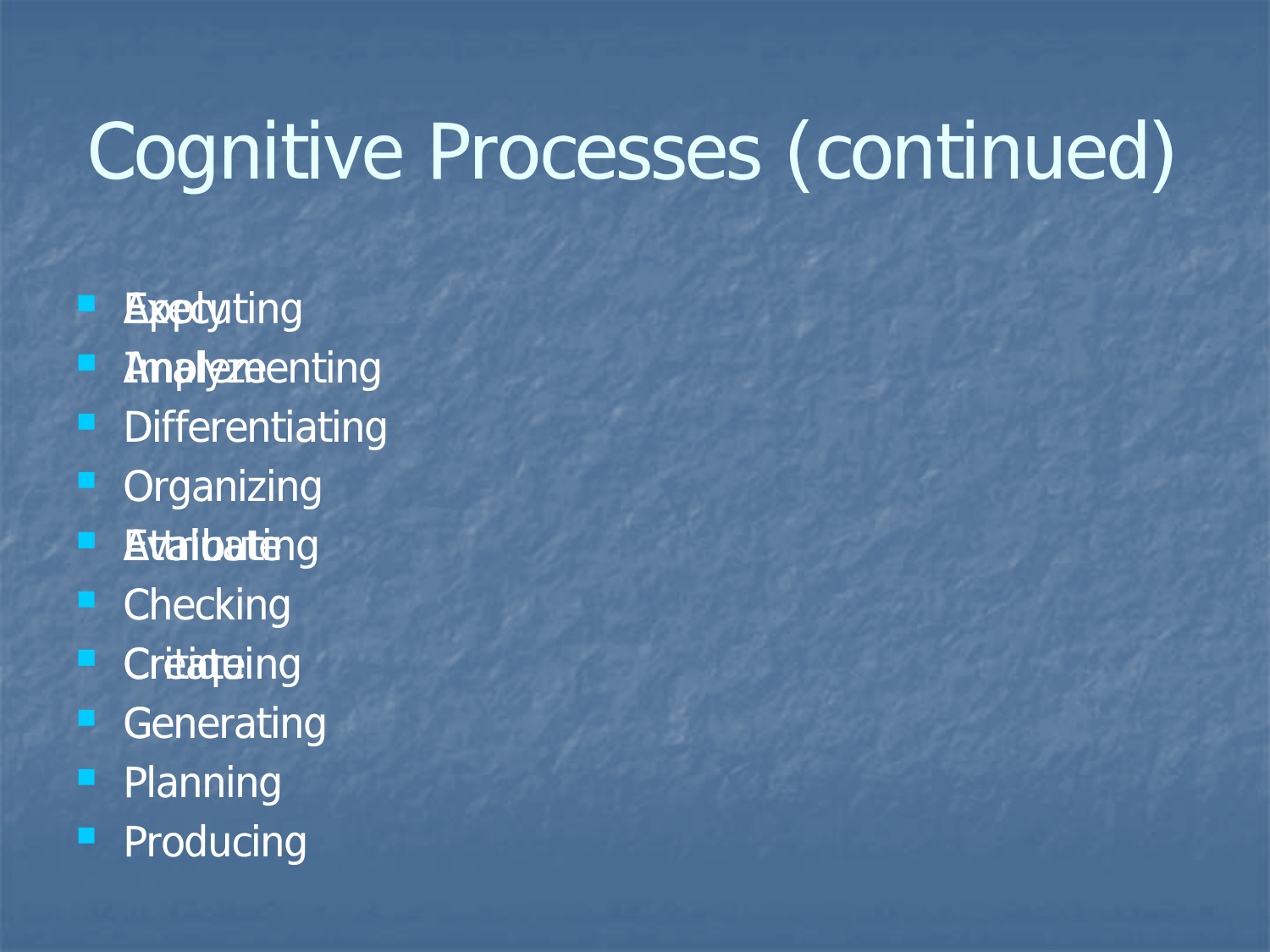

# Cognitive Processes (continued)
Apply
Analyze

Evaluate

Create
Executing
Implementing
Differentiating
Organizing
Attributing
Checking
Critiquing
Generating
Planning
Producing